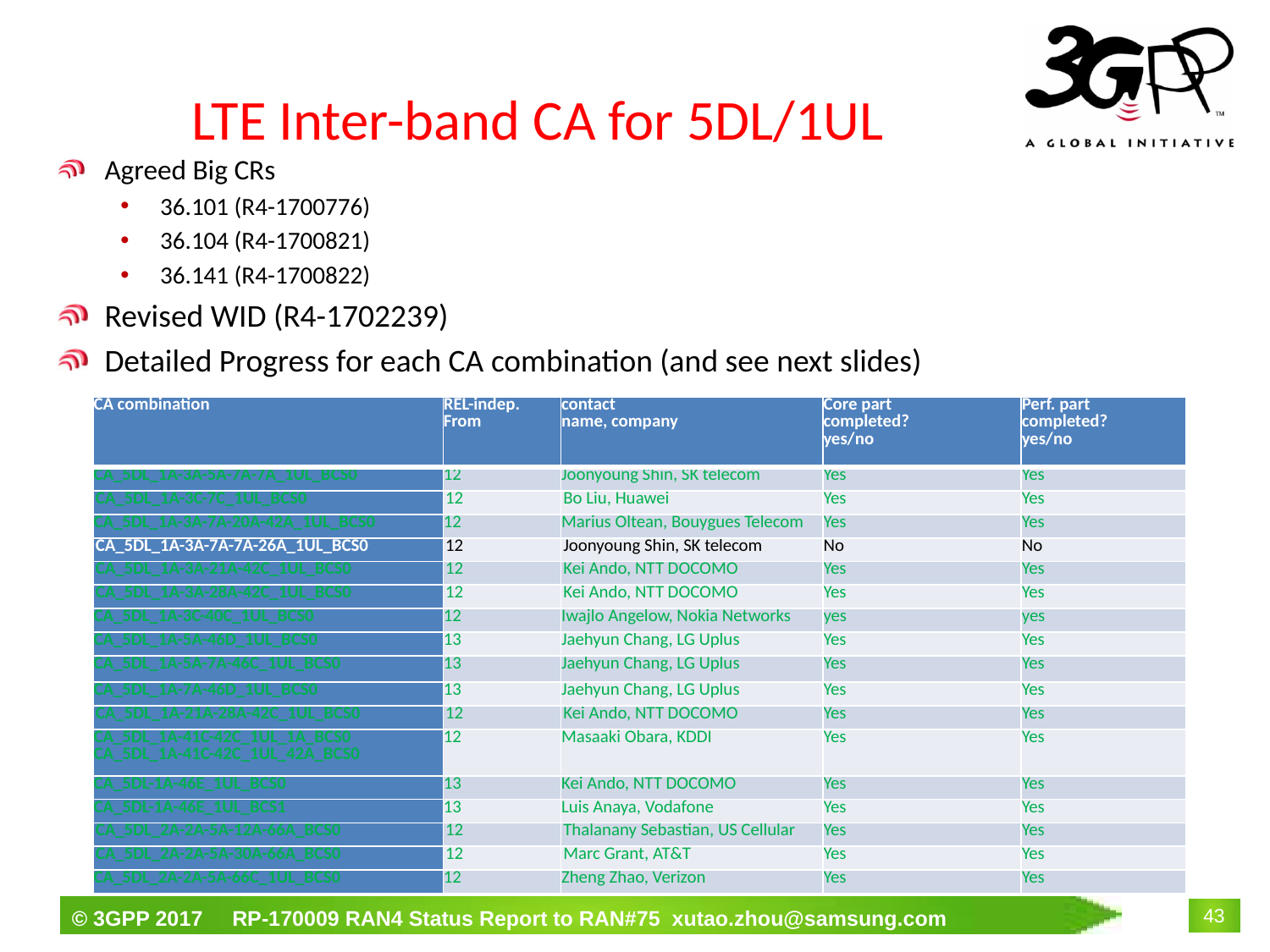

# LTE Inter-band CA for 5DL/1UL
Agreed Big CRs
36.101 (R4-1700776)
36.104 (R4-1700821)
36.141 (R4-1700822)
Revised WID (R4-1702239)
Detailed Progress for each CA combination (and see next slides)

| CA combination | REL-indep. From | contact name, company | Core part completed? yes/no | Perf. part completed? yes/no |
| --- | --- | --- | --- | --- |
| CA\_5DL\_1A-3A-5A-7A-7A\_1UL\_BCS0 | 12 | Joonyoung Shin, SK telecom | Yes | Yes |
| CA\_5DL\_1A-3C-7C\_1UL\_BCS0 | 12 | Bo Liu, Huawei | Yes | Yes |
| CA\_5DL\_1A-3A-7A-20A-42A\_1UL\_BCS0 | 12 | Marius Oltean, Bouygues Telecom | Yes | Yes |
| CA\_5DL\_1A-3A-7A-7A-26A\_1UL\_BCS0 | 12 | Joonyoung Shin, SK telecom | No | No |
| CA\_5DL\_1A-3A-21A-42C\_1UL\_BCS0 | 12 | Kei Ando, NTT DOCOMO | Yes | Yes |
| CA\_5DL\_1A-3A-28A-42C\_1UL\_BCS0 | 12 | Kei Ando, NTT DOCOMO | Yes | Yes |
| CA\_5DL\_1A-3C-40C\_1UL\_BCS0 | 12 | Iwajlo Angelow, Nokia Networks | yes | yes |
| CA\_5DL\_1A-5A-46D\_1UL\_BCS0 | 13 | Jaehyun Chang, LG Uplus | Yes | Yes |
| CA\_5DL\_1A-5A-7A-46C\_1UL\_BCS0 | 13 | Jaehyun Chang, LG Uplus | Yes | Yes |
| CA\_5DL\_1A-7A-46D\_1UL\_BCS0 | 13 | Jaehyun Chang, LG Uplus | Yes | Yes |
| CA\_5DL\_1A-21A-28A-42C\_1UL\_BCS0 | 12 | Kei Ando, NTT DOCOMO | Yes | Yes |
| CA\_5DL\_1A-41C-42C\_1UL\_1A\_BCS0 CA\_5DL\_1A-41C-42C\_1UL\_42A\_BCS0 | 12 | Masaaki Obara, KDDI | Yes | Yes |
| CA\_5DL-1A-46E\_1UL\_BCS0 | 13 | Kei Ando, NTT DOCOMO | Yes | Yes |
| CA\_5DL-1A-46E\_1UL\_BCS1 | 13 | Luis Anaya, Vodafone | Yes | Yes |
| CA\_5DL\_2A-2A-5A-12A-66A\_BCS0 | 12 | Thalanany Sebastian, US Cellular | Yes | Yes |
| CA\_5DL\_2A-2A-5A-30A-66A\_BCS0 | 12 | Marc Grant, AT&T | Yes | Yes |
| CA\_5DL\_2A-2A-5A-66C\_1UL\_BCS0 | 12 | Zheng Zhao, Verizon | Yes | Yes |